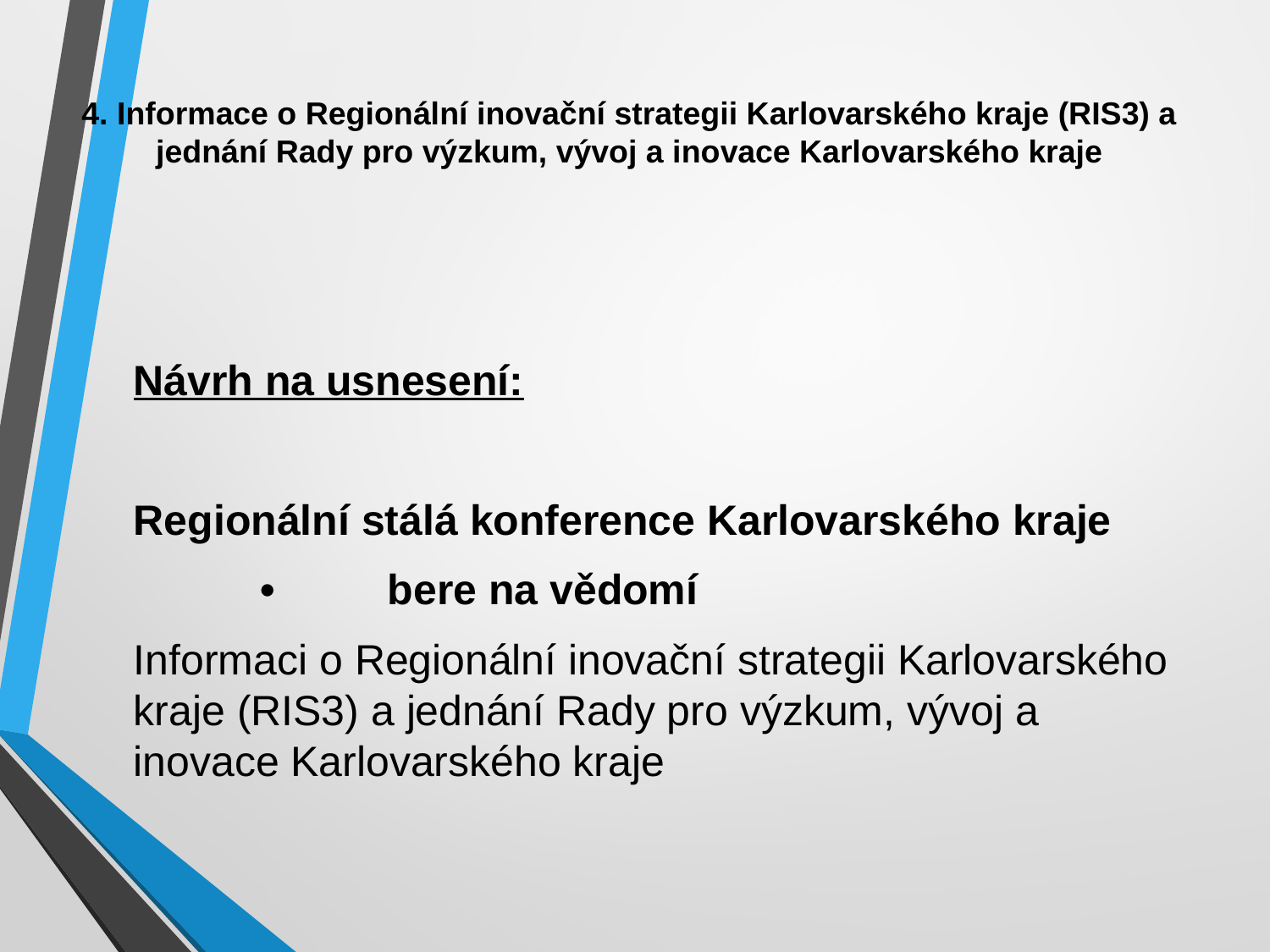

# 4. Informace o Regionální inovační strategii Karlovarského kraje (RIS3) a jednání Rady pro výzkum, vývoj a inovace Karlovarského kraje

Návrh na usnesení:

Regionální stálá konference Karlovarského kraje
	•	bere na vědomí
Informaci o Regionální inovační strategii Karlovarského kraje (RIS3) a jednání Rady pro výzkum, vývoj a inovace Karlovarského kraje